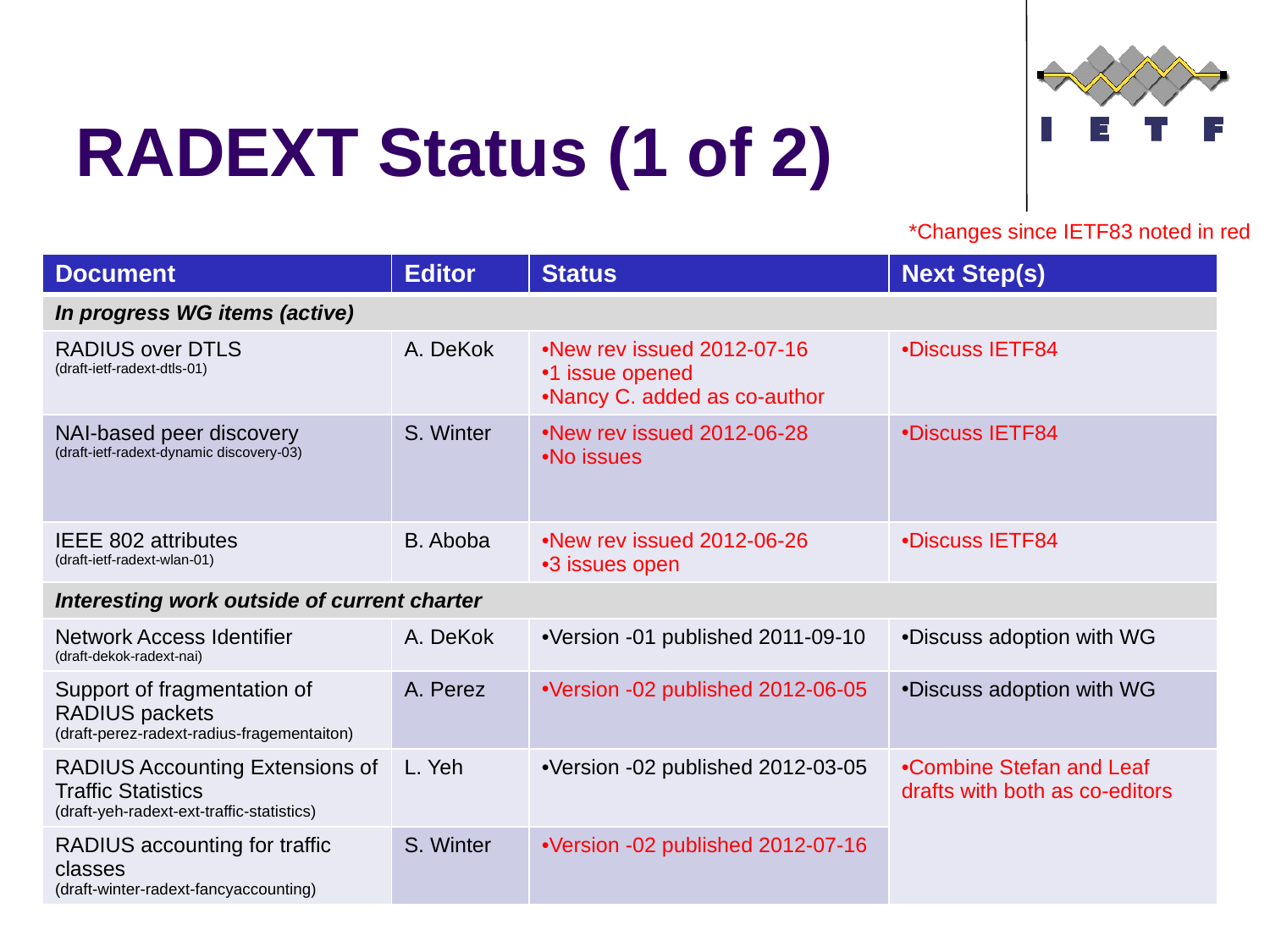

# RADEXT Status (1 of 2)
*Changes since IETF83 noted in red
| Document | Editor | Status | Next Step(s) |
| --- | --- | --- | --- |
| In progress WG items (active) |  |  |  |
| RADIUS over DTLS (draft-ietf-radext-dtls-01) | A. DeKok | New rev issued 2012-07-16 1 issue opened Nancy C. added as co-author | Discuss IETF84 |
| NAI-based peer discovery (draft-ietf-radext-dynamic discovery-03) | S. Winter | New rev issued 2012-06-28 No issues | Discuss IETF84 |
| IEEE 802 attributes (draft-ietf-radext-wlan-01) | B. Aboba | New rev issued 2012-06-26 3 issues open | Discuss IETF84 |
| Interesting work outside of current charter |  |  |  |
| Network Access Identifier (draft-dekok-radext-nai) | A. DeKok | Version -01 published 2011-09-10 | Discuss adoption with WG |
| Support of fragmentation of RADIUS packets (draft-perez-radext-radius-fragementaiton) | A. Perez | Version -02 published 2012-06-05 | Discuss adoption with WG |
| RADIUS Accounting Extensions of Traffic Statistics (draft-yeh-radext-ext-traffic-statistics) | L. Yeh | Version -02 published 2012-03-05 | Combine Stefan and Leaf drafts with both as co-editors |
| RADIUS accounting for traffic classes (draft-winter-radext-fancyaccounting) | S. Winter | Version -02 published 2012-07-16 |  |